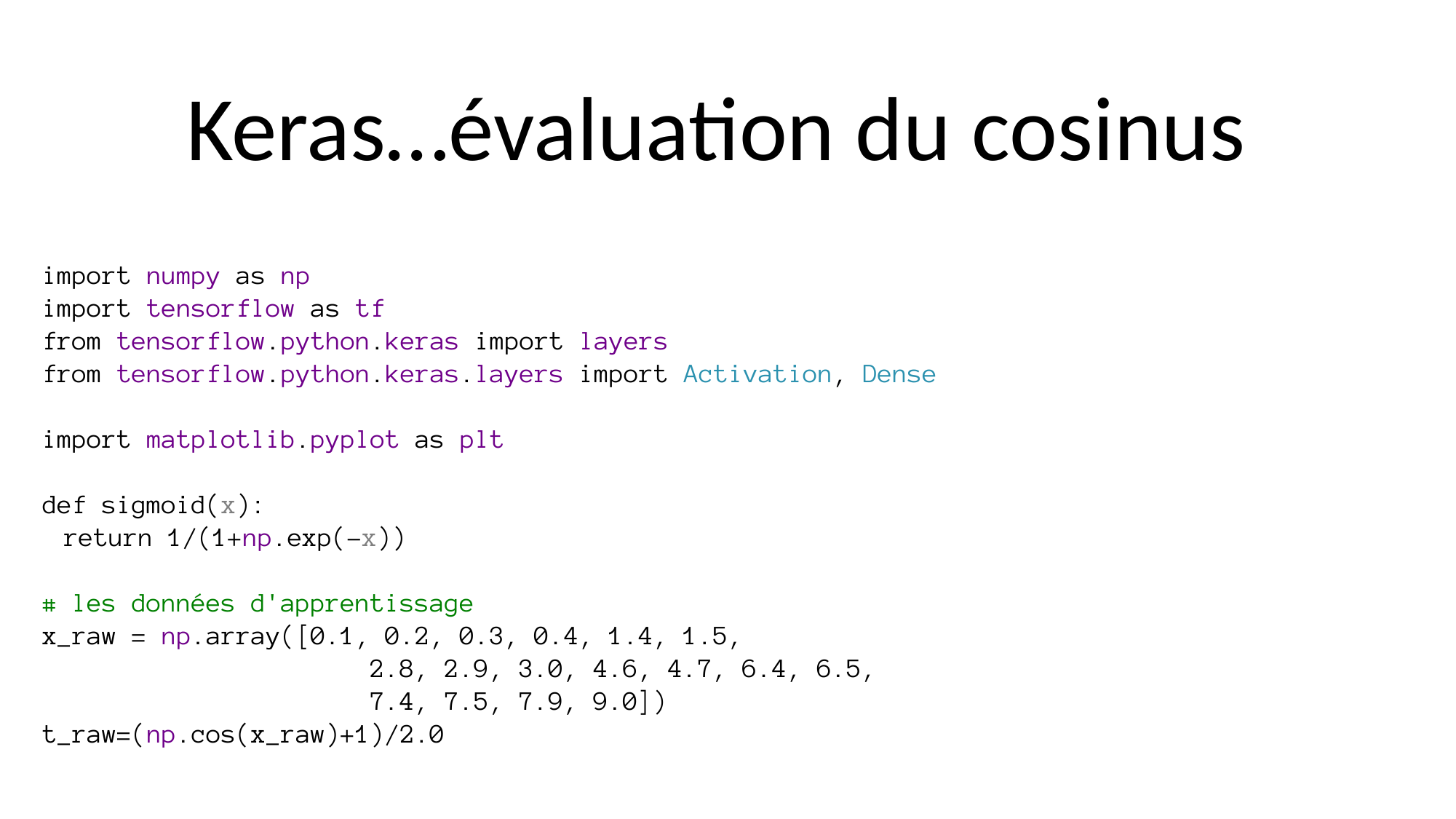

Keras…évaluation du cosinus
import numpy as np
import tensorflow as tf
from tensorflow.python.keras import layers
from tensorflow.python.keras.layers import Activation, Dense

import matplotlib.pyplot as plt

def sigmoid(x):
	return 1/(1+np.exp(-x))

# les données d'apprentissage
x_raw = np.array([0.1, 0.2, 0.3, 0.4, 1.4, 1.5,
							2.8, 2.9, 3.0, 4.6, 4.7, 6.4, 6.5,
							7.4, 7.5, 7.9, 9.0])
t_raw=(np.cos(x_raw)+1)/2.0